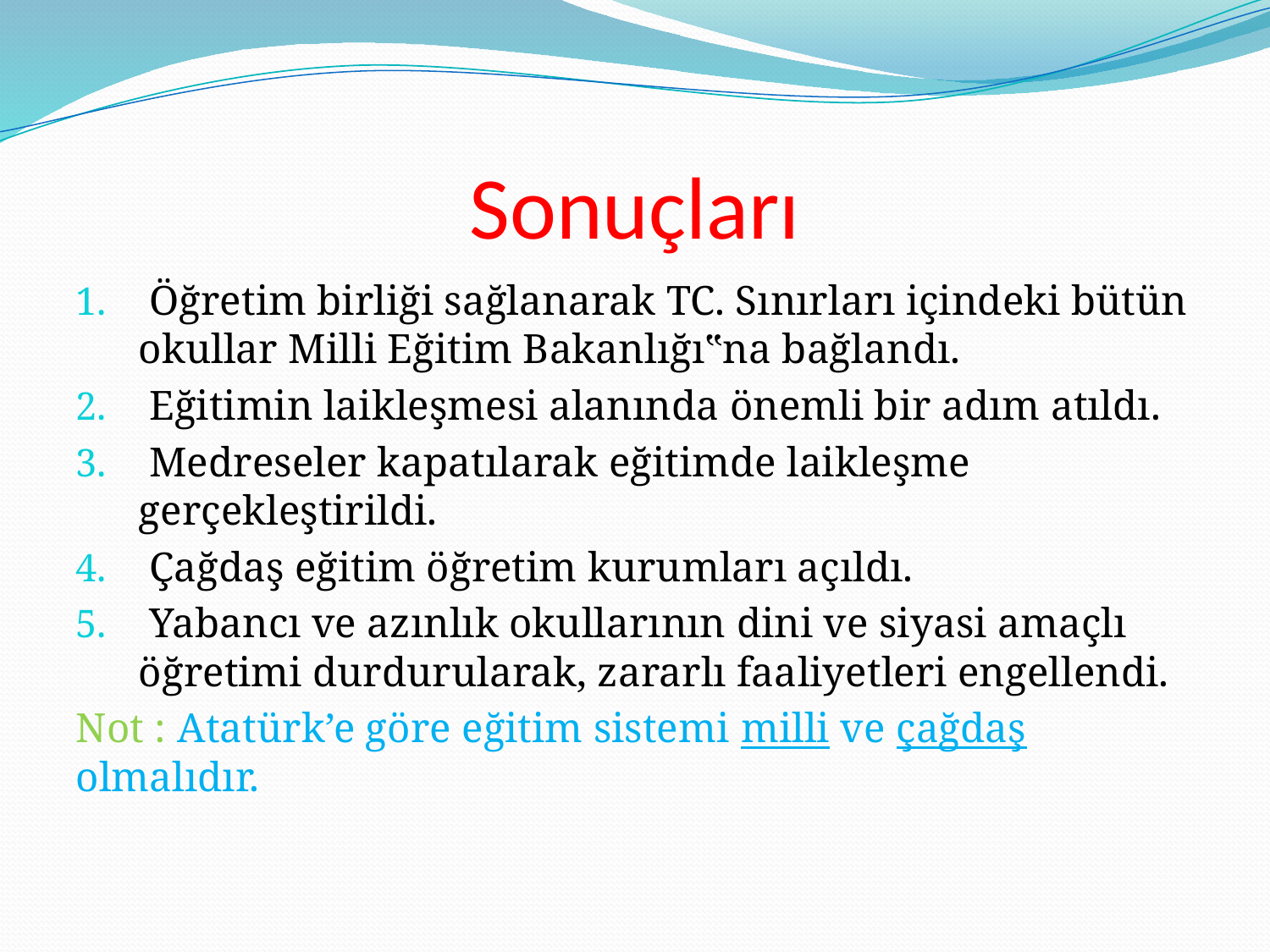

# Sonuçları
 Öğretim birliği sağlanarak TC. Sınırları içindeki bütün okullar Milli Eğitim Bakanlığı‟na bağlandı.
 Eğitimin laikleşmesi alanında önemli bir adım atıldı.
 Medreseler kapatılarak eğitimde laikleşme gerçekleştirildi.
 Çağdaş eğitim öğretim kurumları açıldı.
 Yabancı ve azınlık okullarının dini ve siyasi amaçlı öğretimi durdurularak, zararlı faaliyetleri engellendi.
Not : Atatürk’e göre eğitim sistemi milli ve çağdaş olmalıdır.